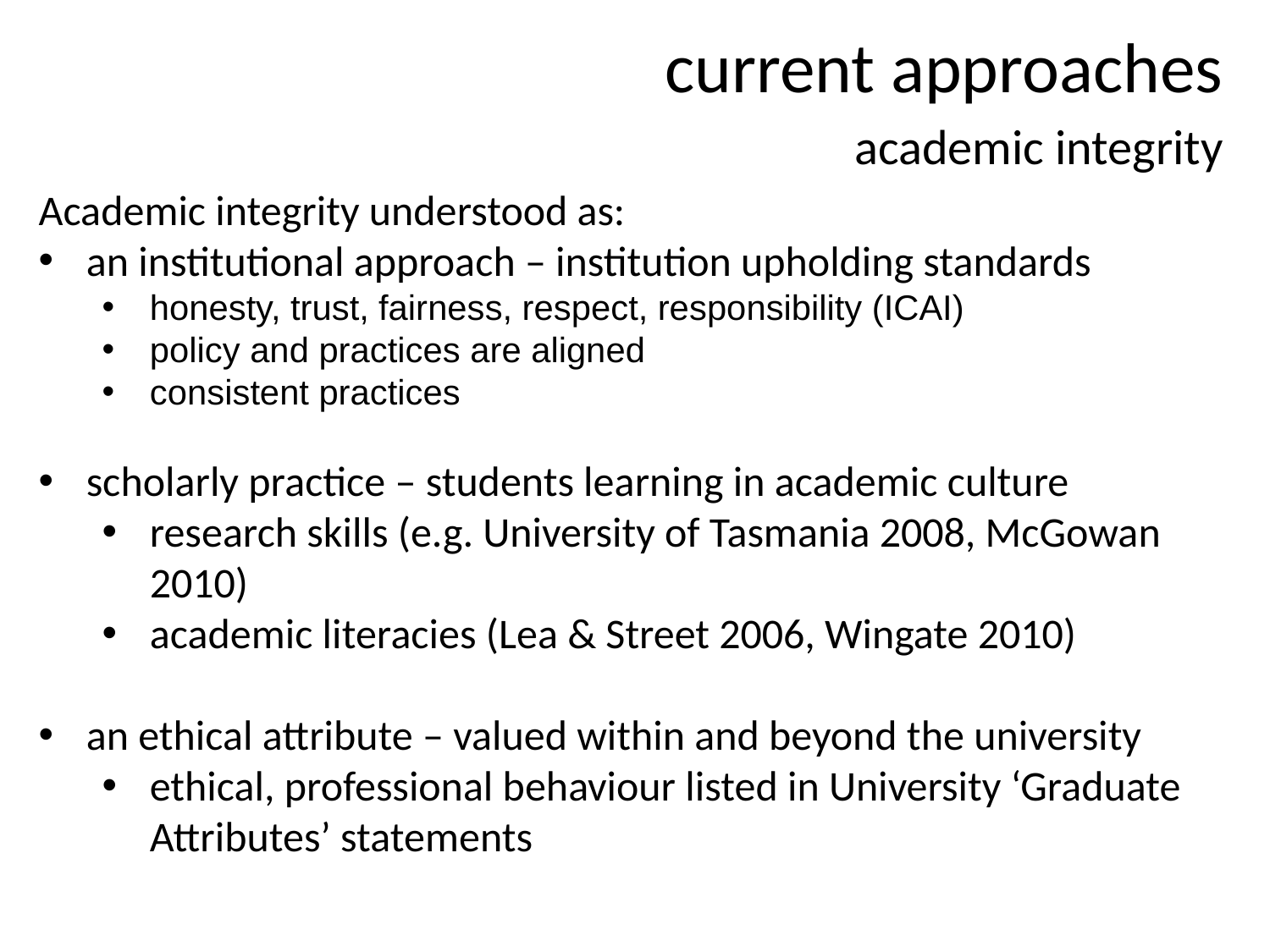

current approaches
academic integrity
Academic integrity understood as:
an institutional approach – institution upholding standards
honesty, trust, fairness, respect, responsibility (ICAI)
policy and practices are aligned
consistent practices

scholarly practice – students learning in academic culture
research skills (e.g. University of Tasmania 2008, McGowan 2010)
academic literacies (Lea & Street 2006, Wingate 2010)

an ethical attribute – valued within and beyond the university
ethical, professional behaviour listed in University ‘Graduate Attributes’ statements